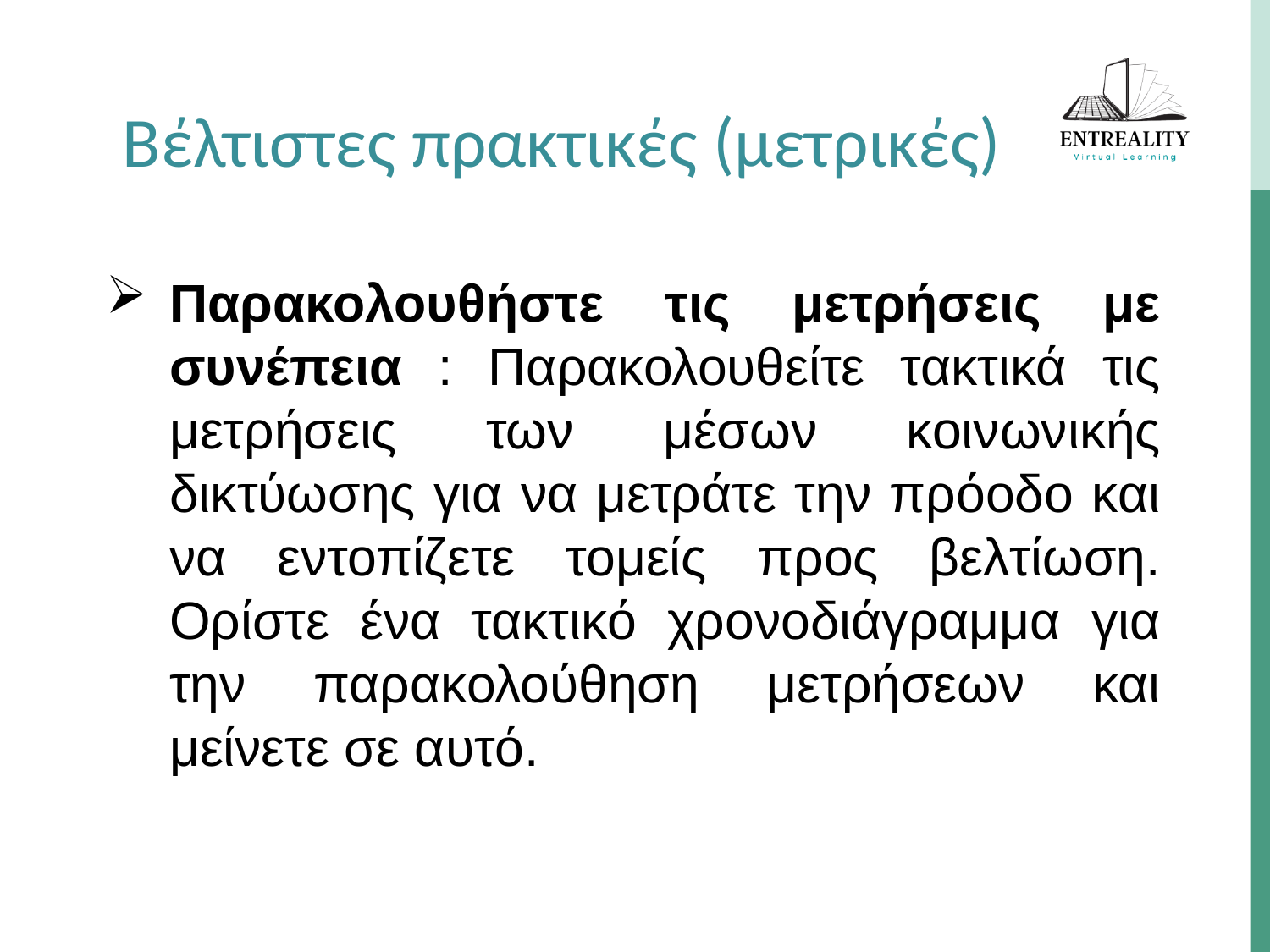

Βέλτιστες πρακτικές (μετρικές)
Παρακολουθήστε τις μετρήσεις με συνέπεια : Παρακολουθείτε τακτικά τις μετρήσεις των μέσων κοινωνικής δικτύωσης για να μετράτε την πρόοδο και να εντοπίζετε τομείς προς βελτίωση. Ορίστε ένα τακτικό χρονοδιάγραμμα για την παρακολούθηση μετρήσεων και μείνετε σε αυτό.